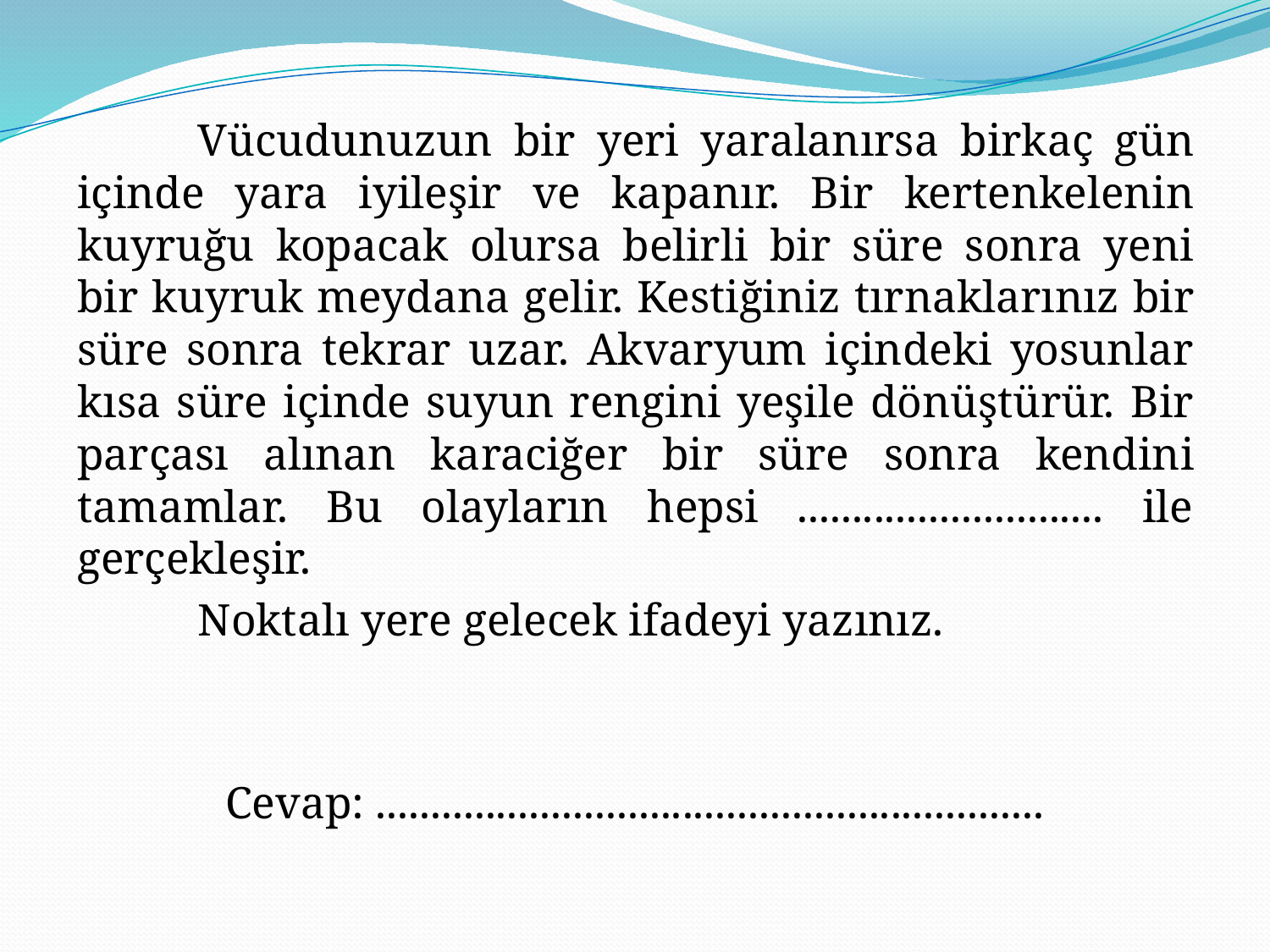

Vücudunuzun bir yeri yaralanırsa birkaç gün içinde yara iyileşir ve kapanır. Bir kertenkelenin kuyruğu kopacak olursa belirli bir süre sonra yeni bir kuyruk meydana gelir. Kestiğiniz tırnaklarınız bir süre sonra tekrar uzar. Akvaryum içindeki yosunlar kısa süre içinde suyun rengini yeşile dönüştürür. Bir parçası alınan karaciğer bir süre sonra kendini tamamlar. Bu olayların hepsi ............................ ile gerçekleşir.
	Noktalı yere gelecek ifadeyi yazınız.

Cevap: .............................................................